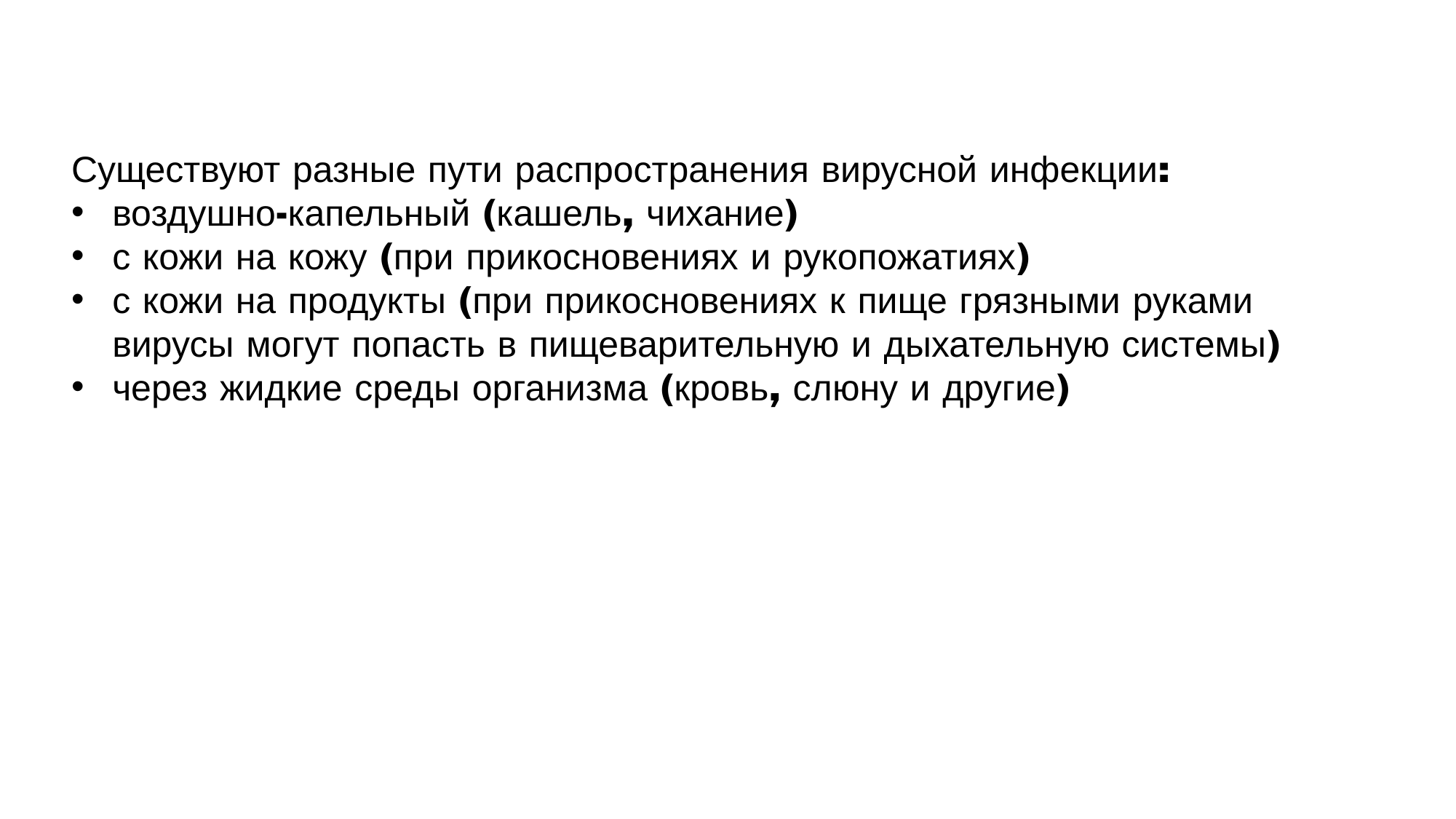

Существуют разные пути распространения вирусной инфекции:
воздушно-капельный (кашель, чихание)
с кожи на кожу (при прикосновениях и рукопожатиях)
с кожи на продукты (при прикосновениях к пище грязными руками вирусы могут попасть в пищеварительную и дыхательную системы)
через жидкие среды организма (кровь, слюну и другие)